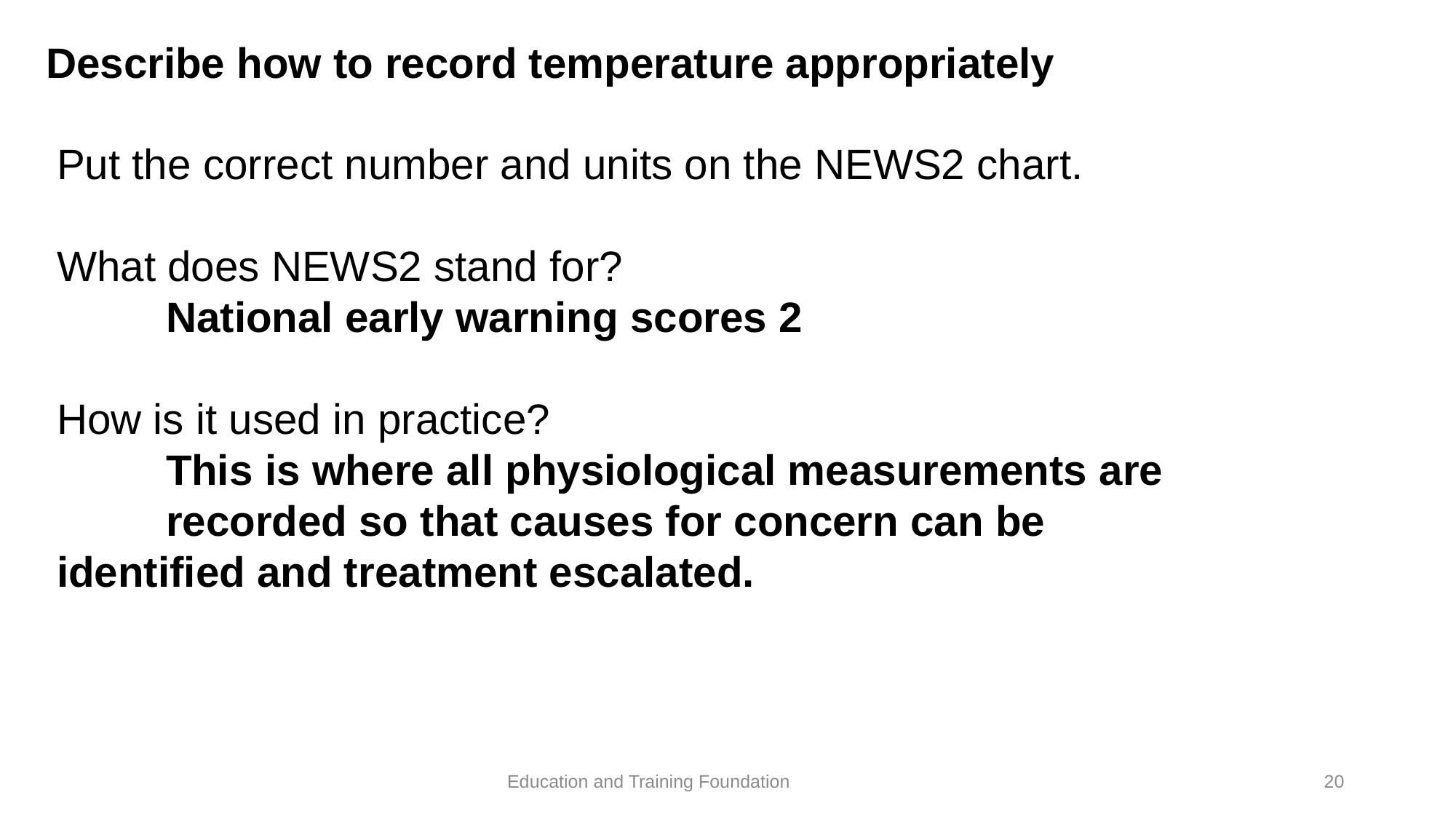

# Describe how to record temperature appropriately
Put the correct number and units on the NEWS2 chart.

What does NEWS2 stand for?
	National early warning scores 2

How is it used in practice?
	This is where all physiological measurements are 	recorded so that causes for concern can be 	identified and treatment escalated.

20
Education and Training Foundation